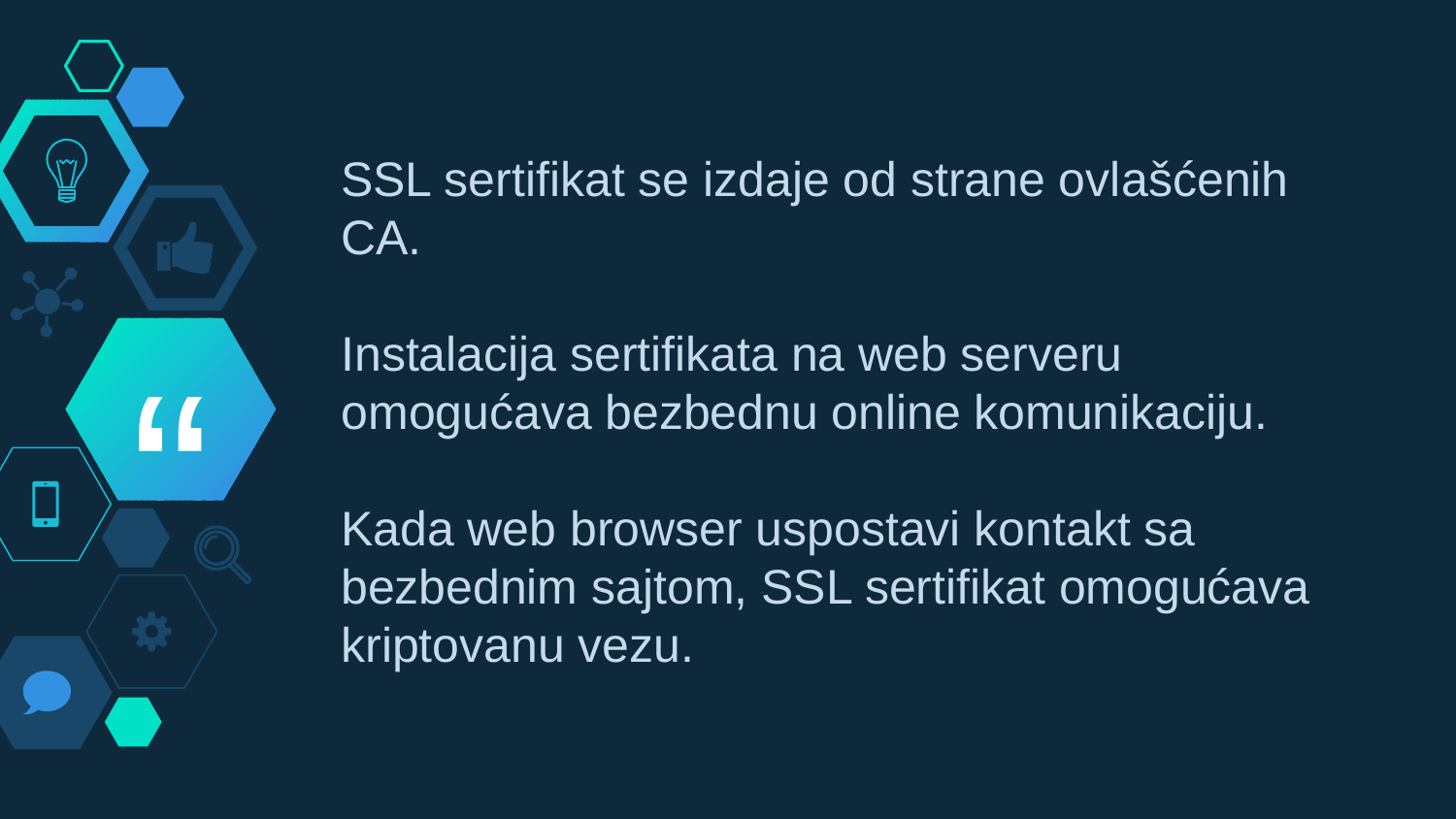

SSL sertifikat se izdaje od strane ovlašćenih CA.

Instalacija sertifikata na web serveru omogućava bezbednu online komunikaciju.

Kada web browser uspostavi kontakt sa bezbednim sajtom, SSL sertifikat omogućava kriptovanu vezu.